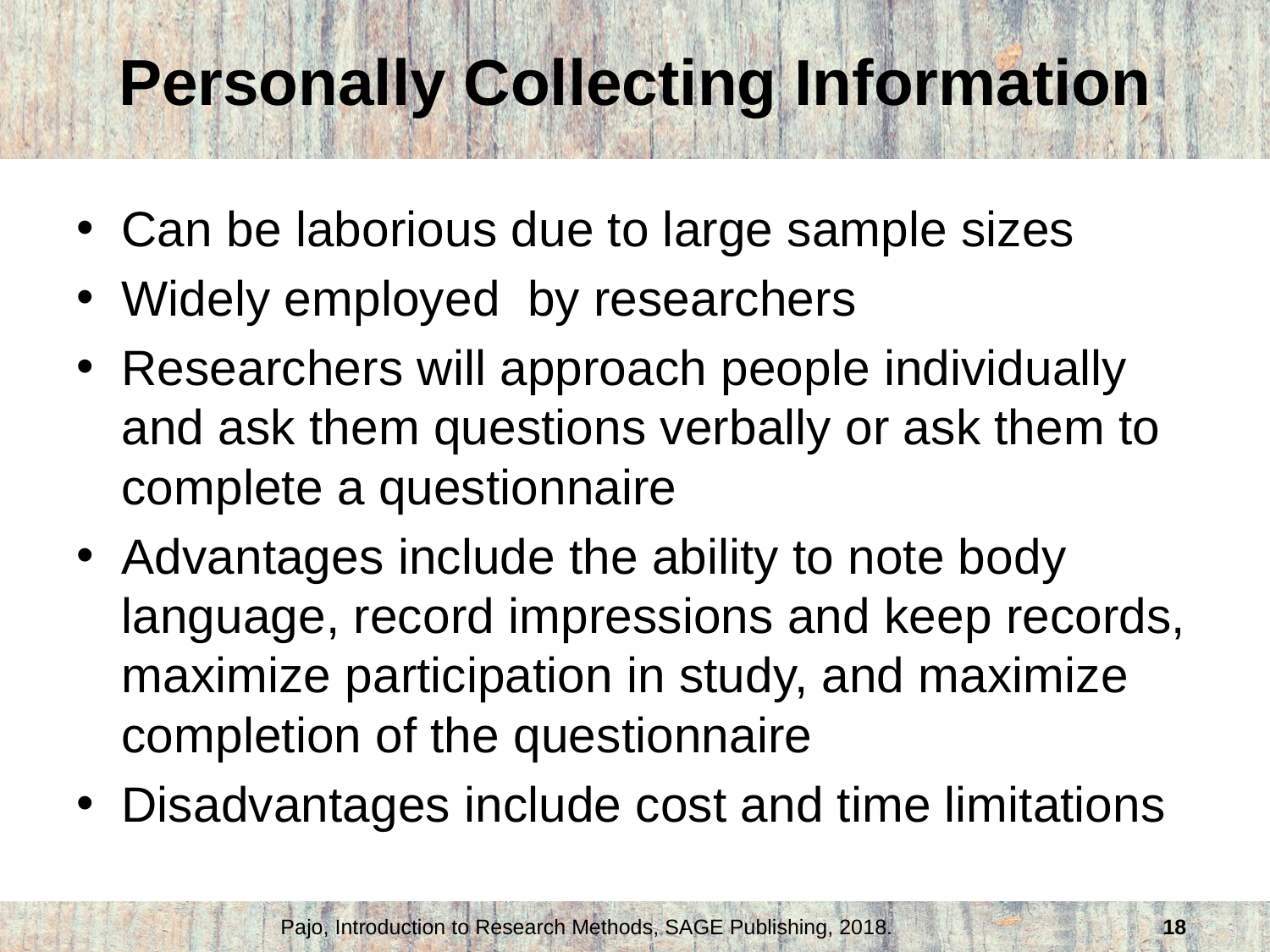

# Personally Collecting Information
Can be laborious due to large sample sizes
Widely employed  by researchers
Researchers will approach people individually and ask them questions verbally or ask them to complete a questionnaire
Advantages include the ability to note body language, record impressions and keep records, maximize participation in study, and maximize completion of the questionnaire
Disadvantages include cost and time limitations
Pajo, Introduction to Research Methods, SAGE Publishing, 2018.
18